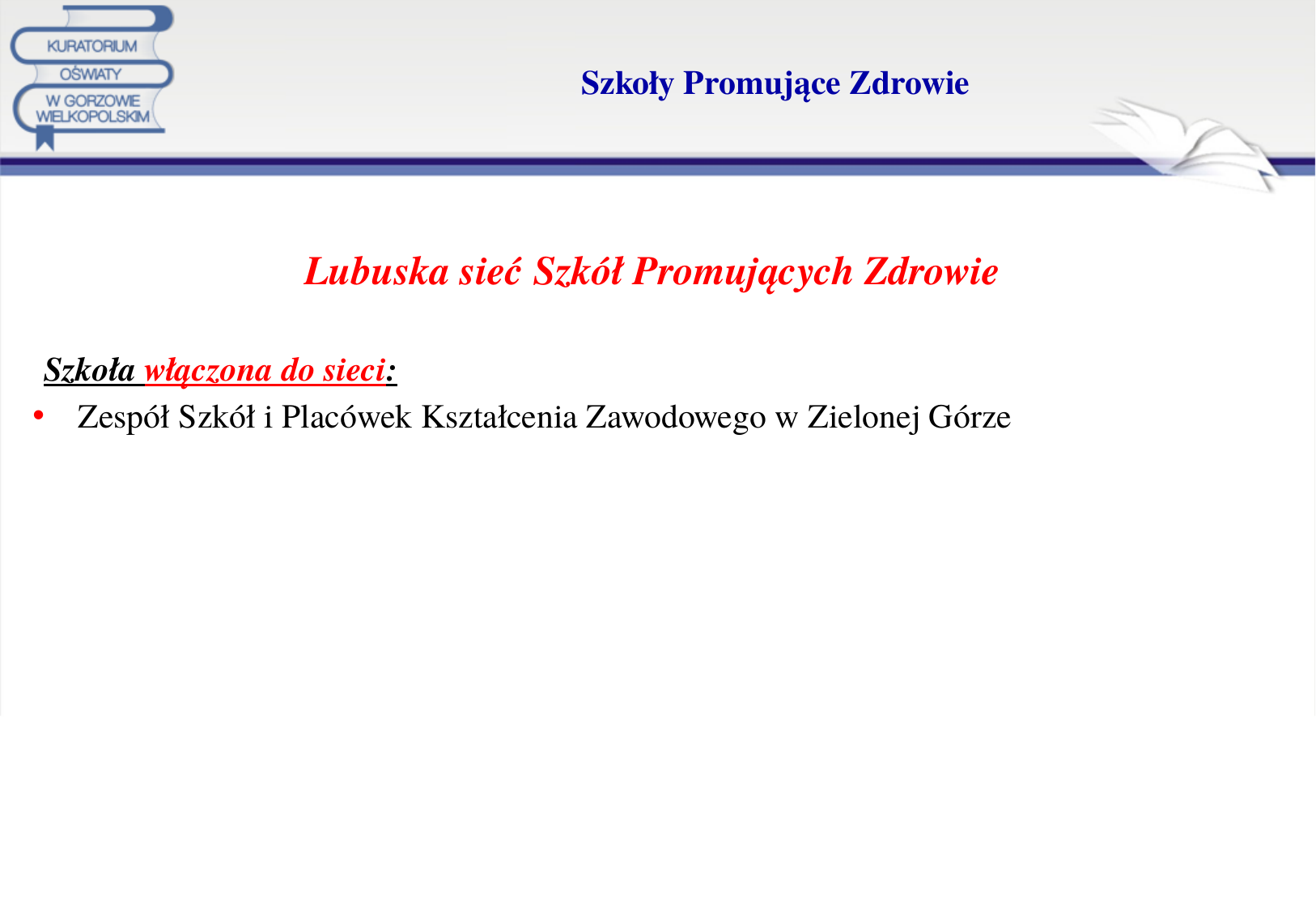

# Szkoły Promujące Zdrowie

Lubuska sieć Szkół Promujących Zdrowie

 Szkoła włączona do sieci:
Zespół Szkół i Placówek Kształcenia Zawodowego w Zielonej Górze